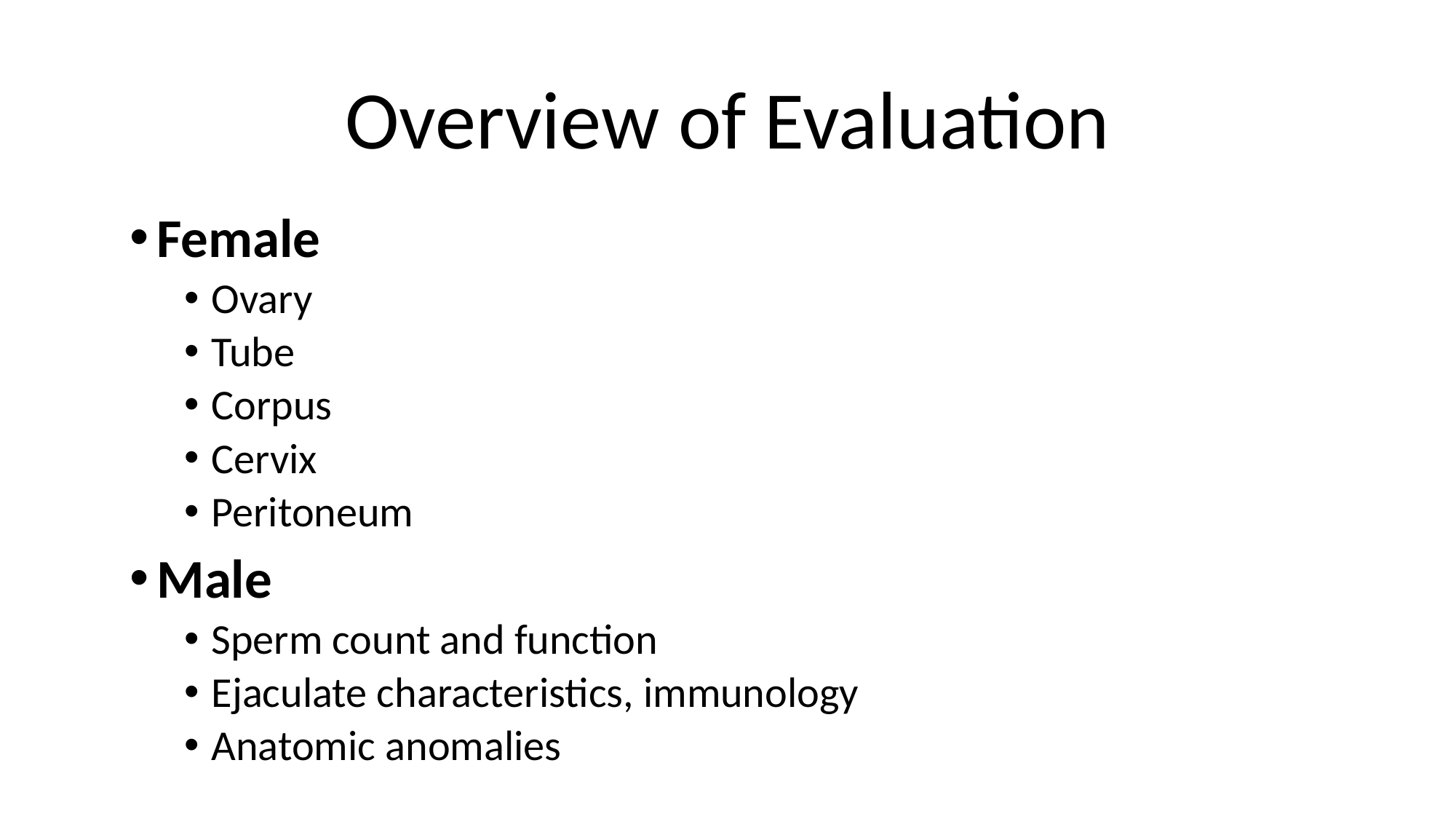

# Overview of Evaluation
Female
Ovary
Tube
Corpus
Cervix
Peritoneum
Male
Sperm count and function
Ejaculate characteristics, immunology
Anatomic anomalies